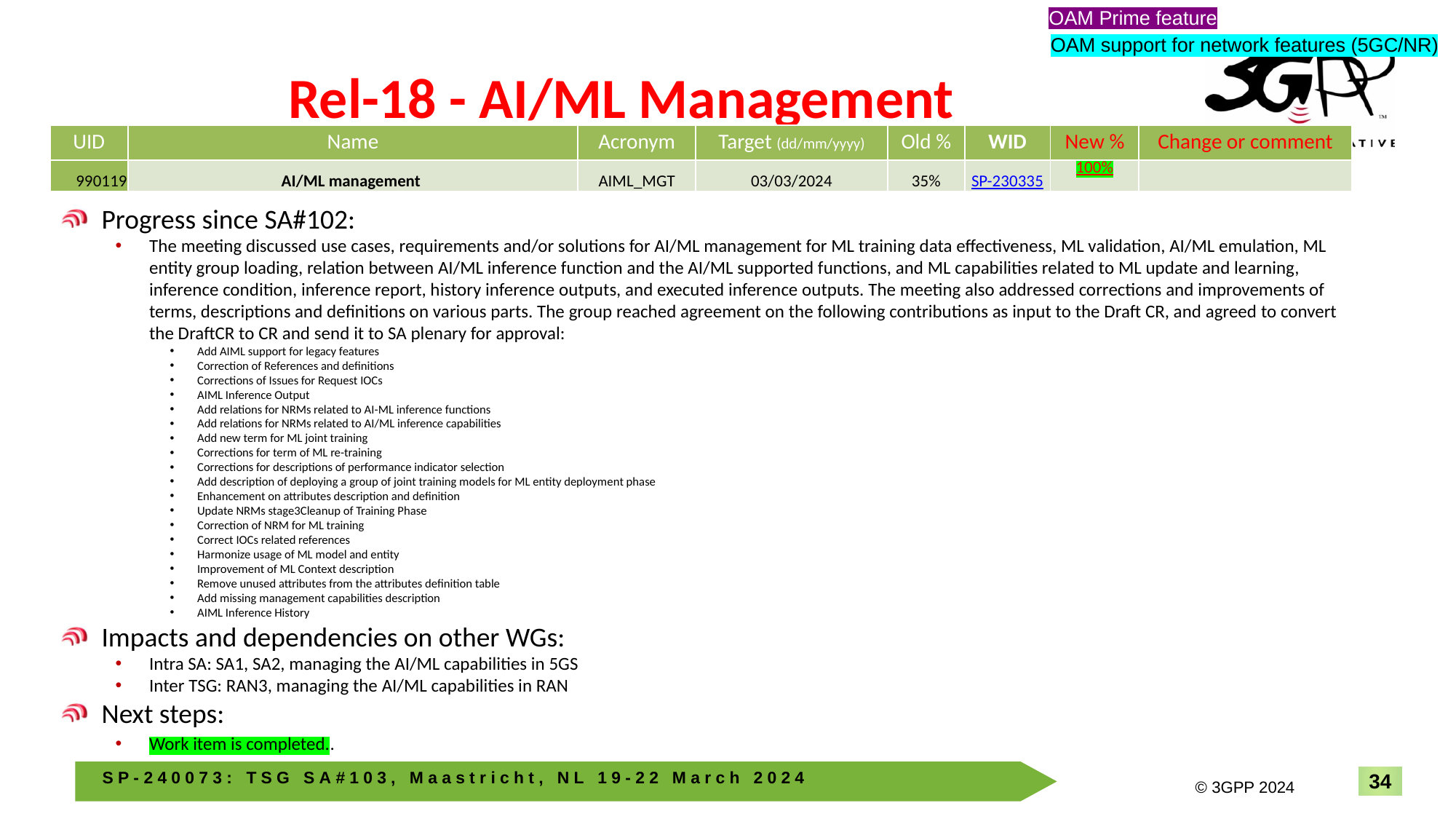

OAM Prime feature
# Rel-18 - AI/ML Management
OAM support for network features (5GC/NR)
| UID | Name | Acronym | Target (dd/mm/yyyy) | Old % | WID | New % | Change or comment |
| --- | --- | --- | --- | --- | --- | --- | --- |
| 990119 | AI/ML management | AIML\_MGT | 03/03/2024 | 35% | SP-230335 | 100% |  |
Progress since SA#102:
The meeting discussed use cases, requirements and/or solutions for AI/ML management for ML training data effectiveness, ML validation, AI/ML emulation, ML entity group loading, relation between AI/ML inference function and the AI/ML supported functions, and ML capabilities related to ML update and learning, inference condition, inference report, history inference outputs, and executed inference outputs. The meeting also addressed corrections and improvements of terms, descriptions and definitions on various parts. The group reached agreement on the following contributions as input to the Draft CR, and agreed to convert the DraftCR to CR and send it to SA plenary for approval:
Add AIML support for legacy features
Correction of References and definitions
Corrections of Issues for Request IOCs
AIML Inference Output
Add relations for NRMs related to AI-ML inference functions
Add relations for NRMs related to AI/ML inference capabilities
Add new term for ML joint training
Corrections for term of ML re-training
Corrections for descriptions of performance indicator selection
Add description of deploying a group of joint training models for ML entity deployment phase
Enhancement on attributes description and definition
Update NRMs stage3Cleanup of Training Phase
Correction of NRM for ML training
Correct IOCs related references
Harmonize usage of ML model and entity
Improvement of ML Context description
Remove unused attributes from the attributes definition table
Add missing management capabilities description
AIML Inference History
Impacts and dependencies on other WGs:
Intra SA: SA1, SA2, managing the AI/ML capabilities in 5GS
Inter TSG: RAN3, managing the AI/ML capabilities in RAN
Next steps:
Work item is completed..